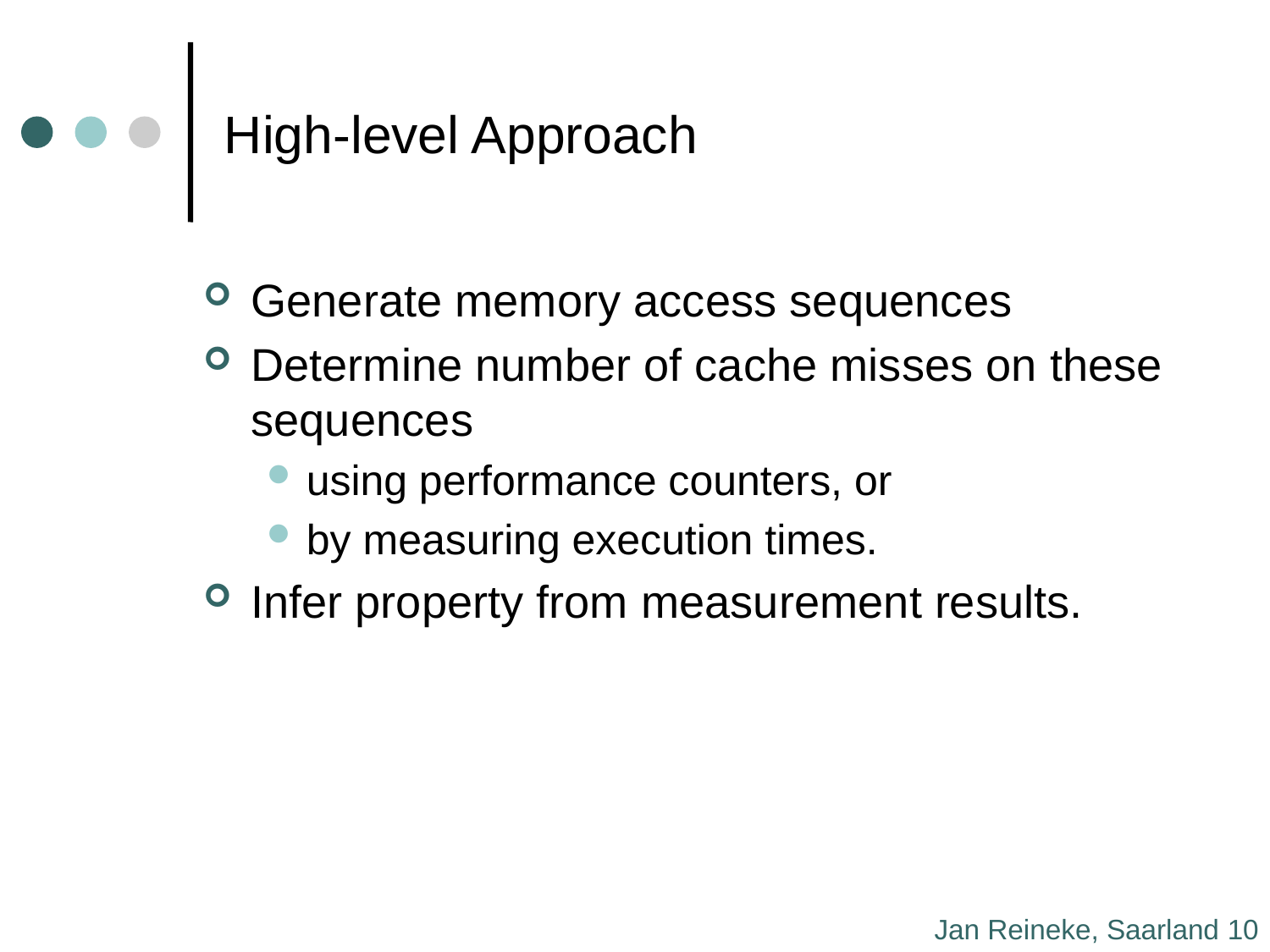

# High-level Approach
Generate memory access sequences
Determine number of cache misses on these sequences
using performance counters, or
by measuring execution times.
Infer property from measurement results.